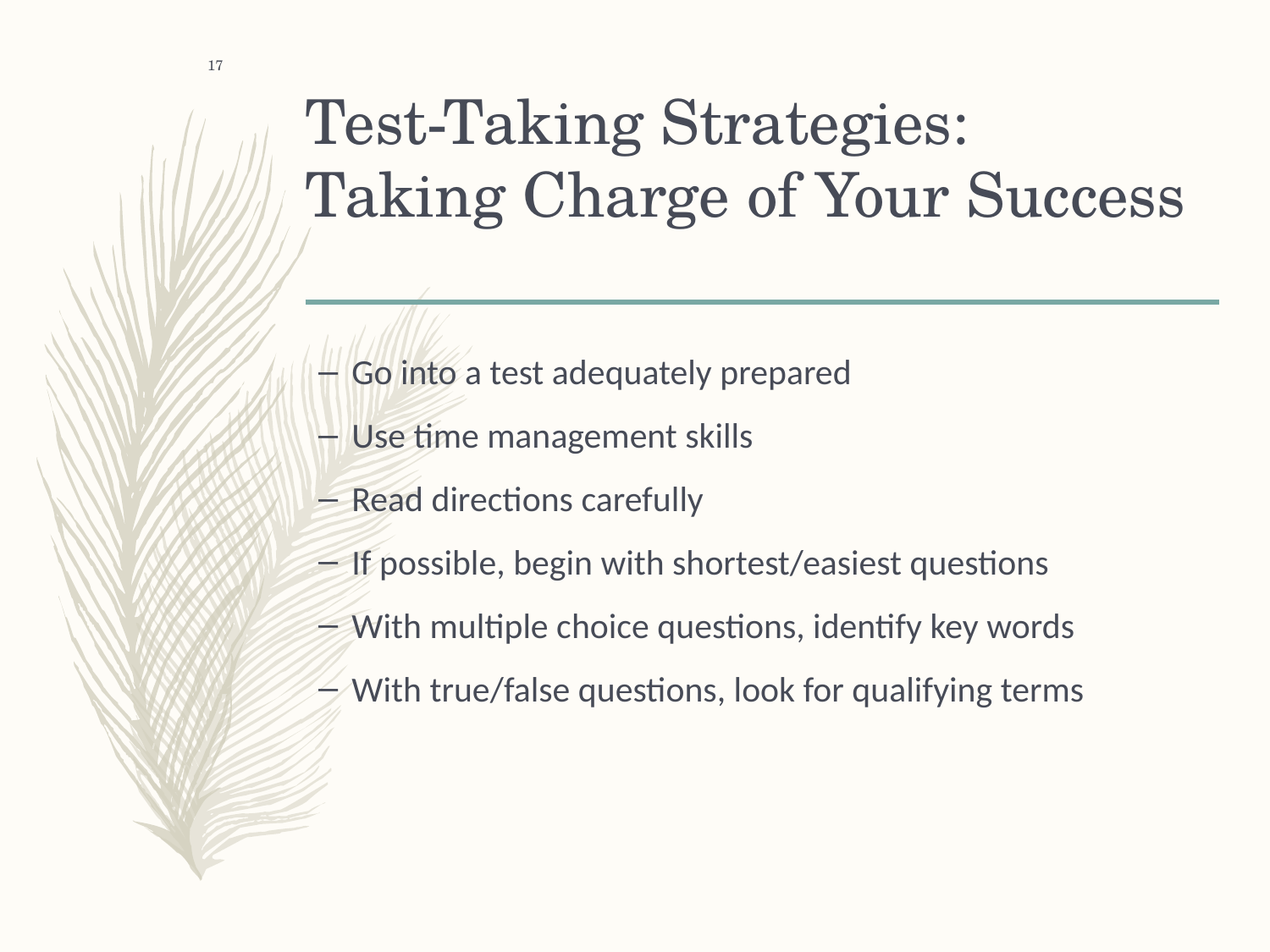

# Test-Taking Strategies: Taking Charge of Your Success
 17

Go into a test adequately prepared
Use time management skills
Read directions carefully
If possible, begin with shortest/easiest questions
With multiple choice questions, identify key words
With true/false questions, look for qualifying terms